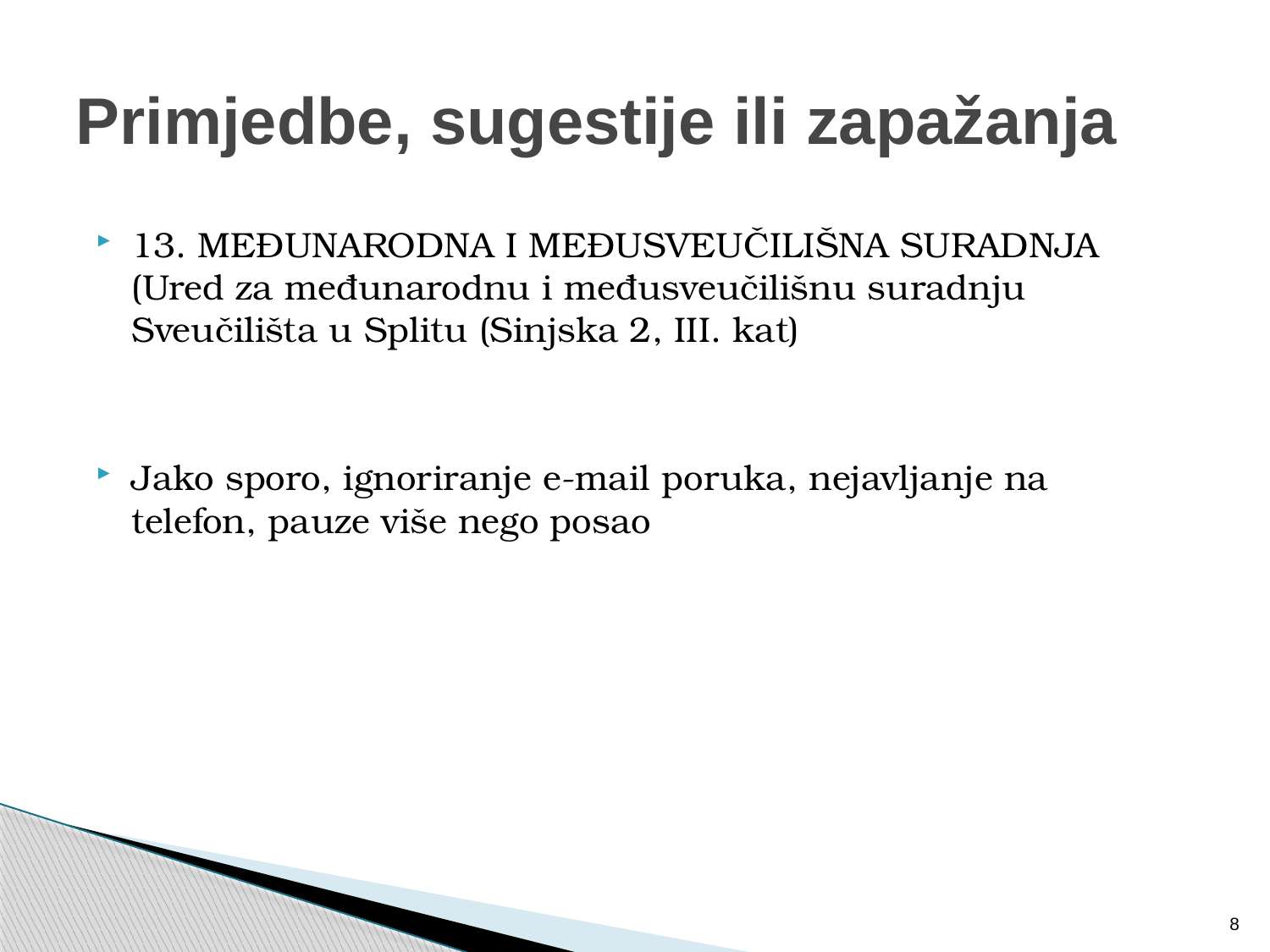

# Primjedbe, sugestije ili zapažanja
13. MEĐUNARODNA I MEĐUSVEUČILIŠNA SURADNJA (Ured za međunarodnu i međusveučilišnu suradnju Sveučilišta u Splitu (Sinjska 2, III. kat)

Jako sporo, ignoriranje e-mail poruka, nejavljanje na telefon, pauze više nego posao

8